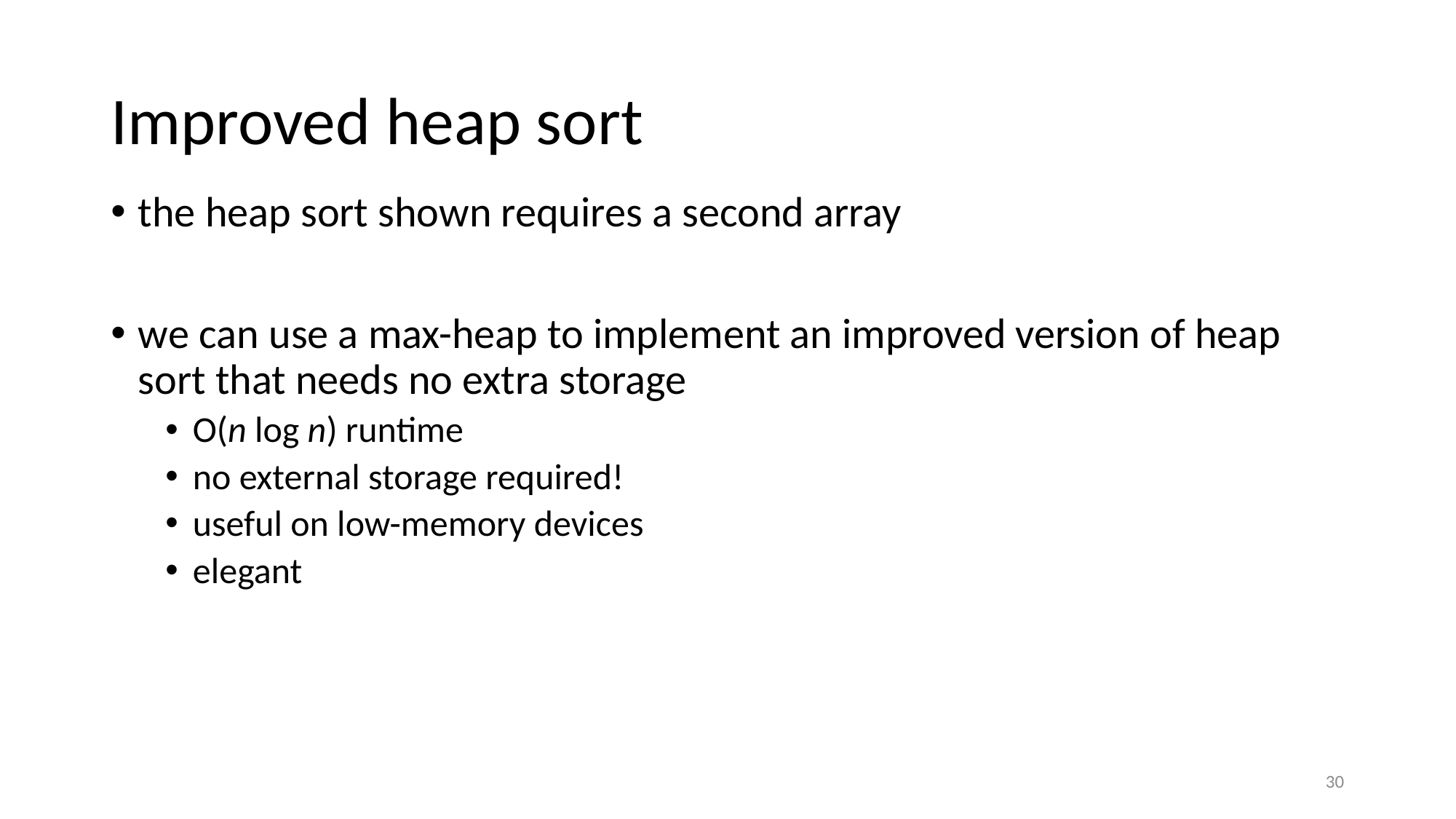

# Improved heap sort
the heap sort shown requires a second array

we can use a max-heap to implement an improved version of heap sort that needs no extra storage
O(n log n) runtime
no external storage required!
useful on low-memory devices
elegant
30